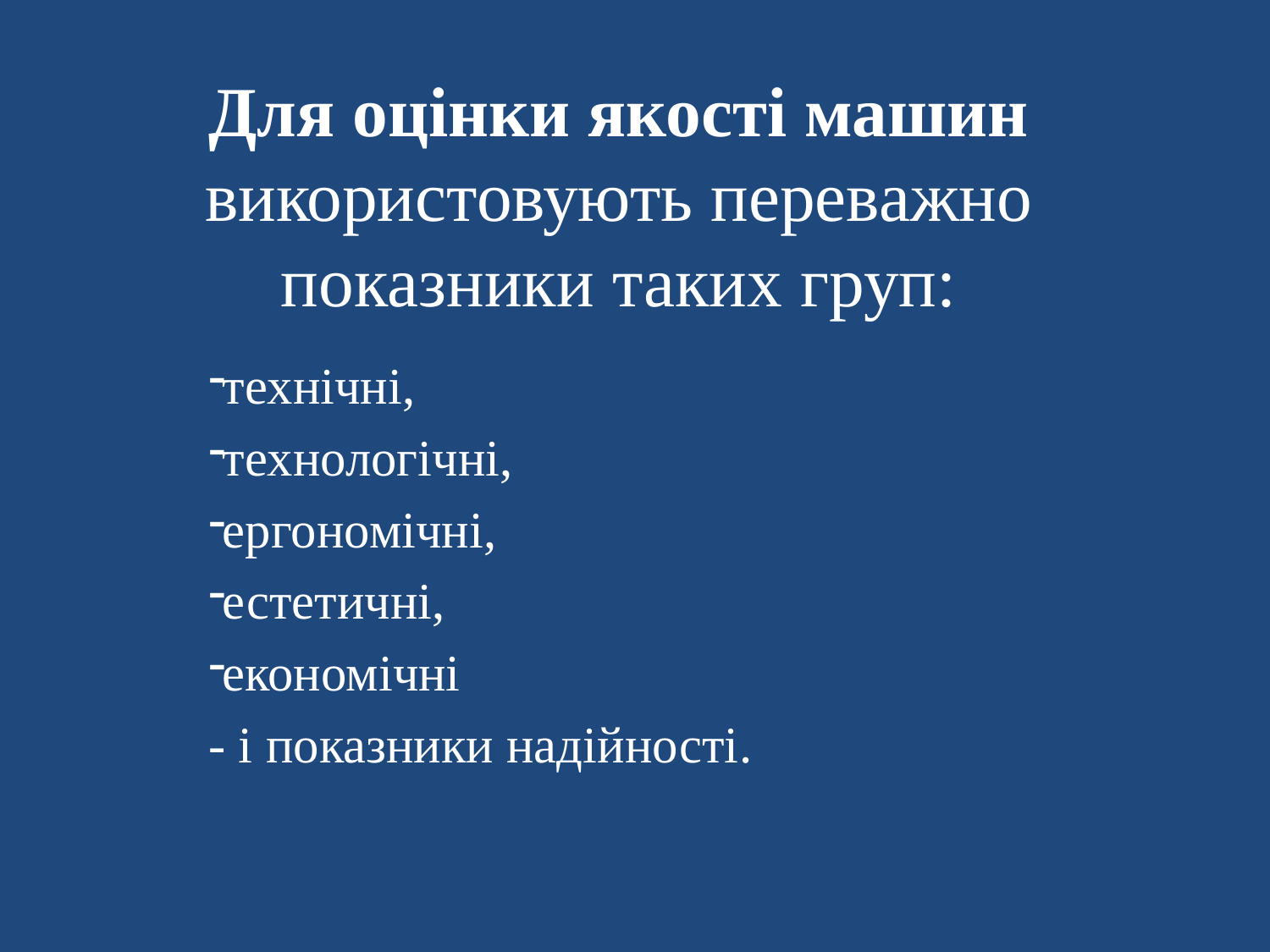

# Для оцінки якості машин використовують переважно показники таких груп:
технічні,
технологічні,
ергономічні,
естетичні,
економічні
- і показники надійності.